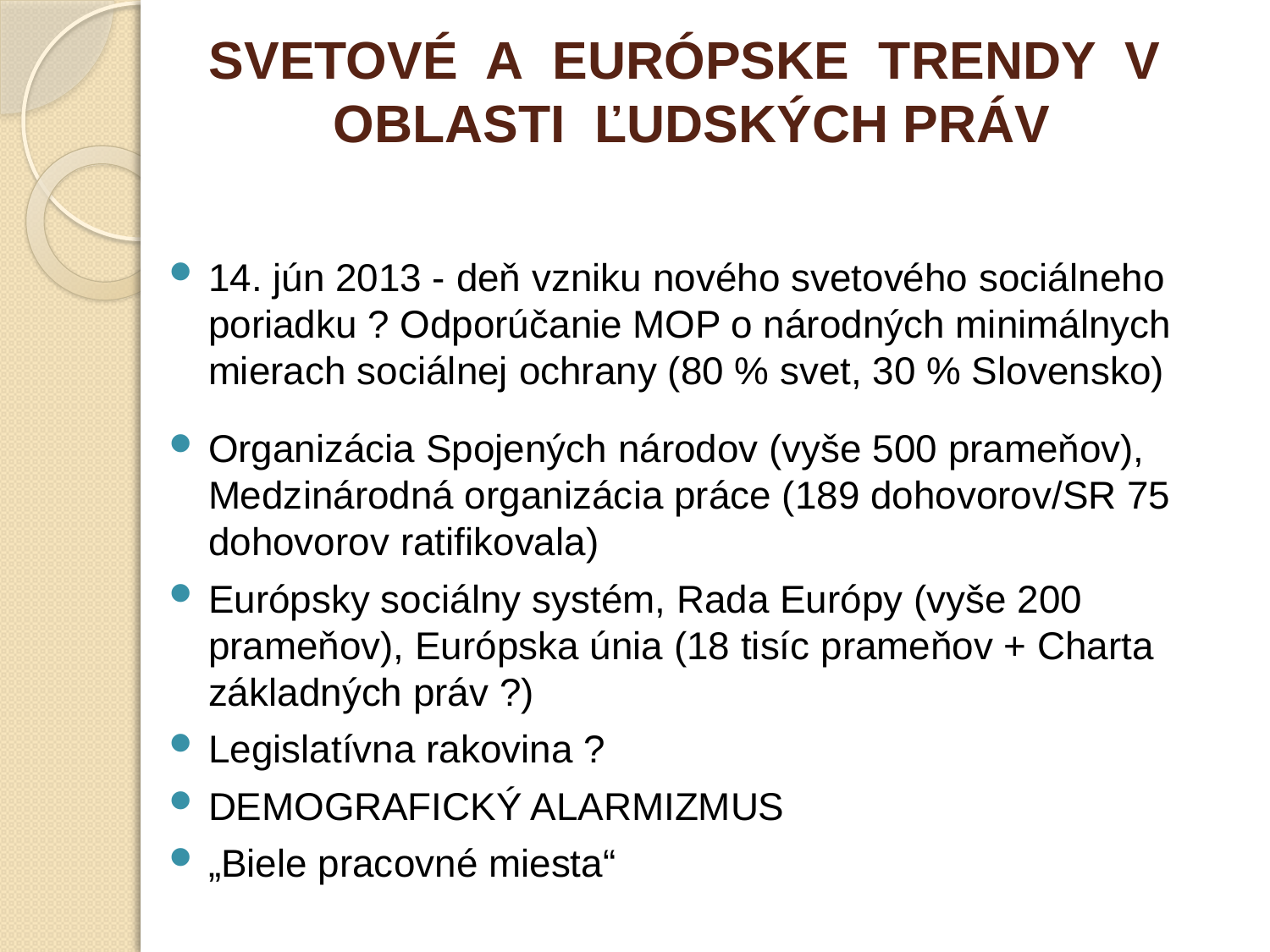

# SVETOVÉ  A  EURÓPSKE  TRENDY  V  OBLASTI  ĽUDSKÝCH PRÁV
14. jún 2013 - deň vzniku nového svetového sociálneho poriadku ? Odporúčanie MOP o národných minimálnych mierach sociálnej ochrany (80 % svet, 30 % Slovensko)
Organizácia Spojených národov (vyše 500 prameňov), Medzinárodná organizácia práce (189 dohovorov/SR 75 dohovorov ratifikovala)
Európsky sociálny systém, Rada Európy (vyše 200 prameňov), Európska únia (18 tisíc prameňov + Charta základných práv ?)
Legislatívna rakovina ?
DEMOGRAFICKÝ ALARMIZMUS
„Biele pracovné miesta“